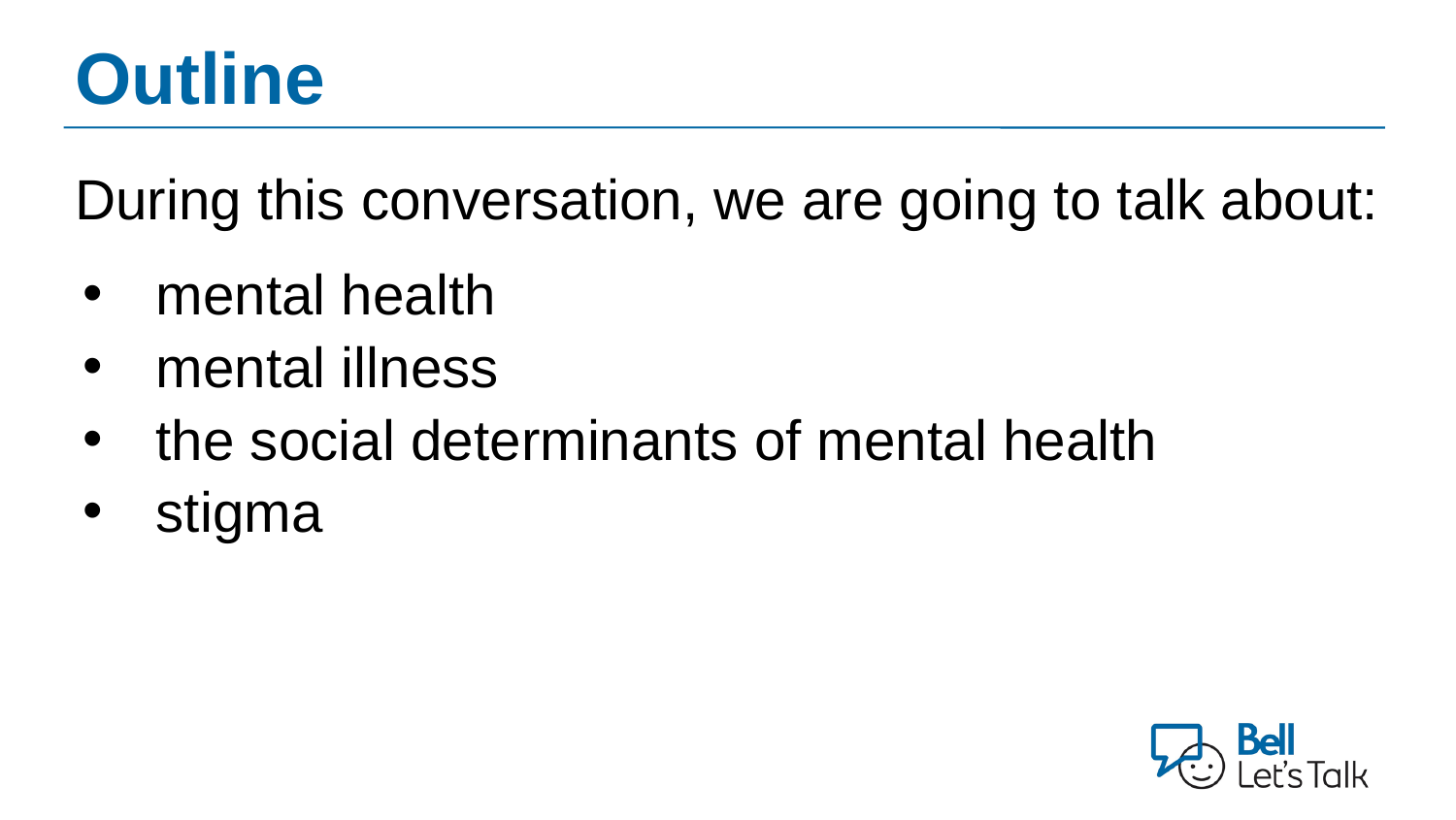

# Outline
During this conversation, we are going to talk about:
mental health
mental illness
the social determinants of mental health
stigma